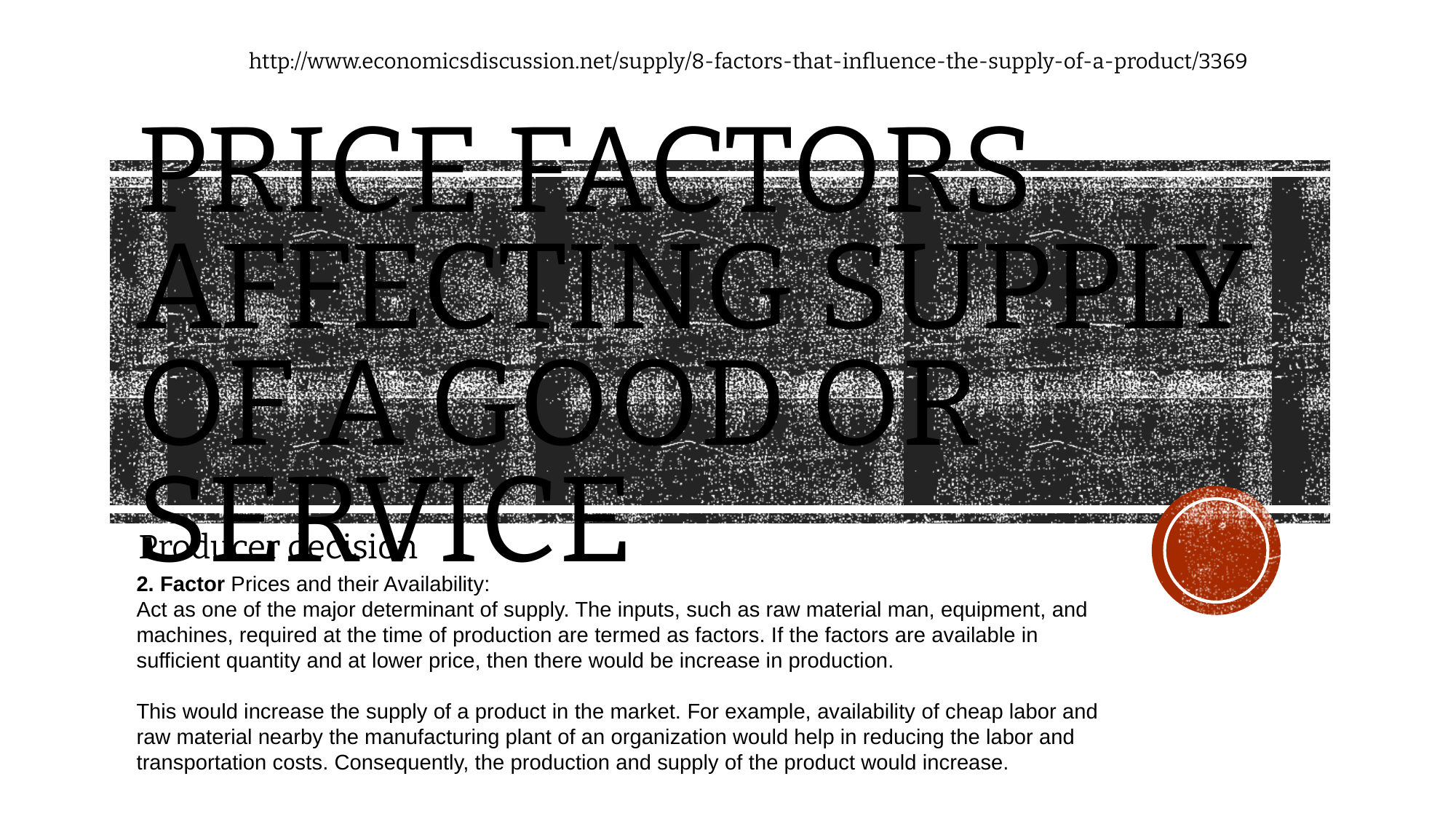

http://www.economicsdiscussion.net/supply/8-factors-that-influence-the-supply-of-a-product/3369
# Price Factors affecting Supply of a good or service
Producer decision
2. Factor Prices and their Availability:
Act as one of the major determinant of supply. The inputs, such as raw material man, equipment, and machines, required at the time of production are termed as factors. If the factors are available in sufficient quantity and at lower price, then there would be increase in production.

This would increase the supply of a product in the market. For example, availability of cheap labor and raw material nearby the manufacturing plant of an organization would help in reducing the labor and transportation costs. Consequently, the production and supply of the product would increase.